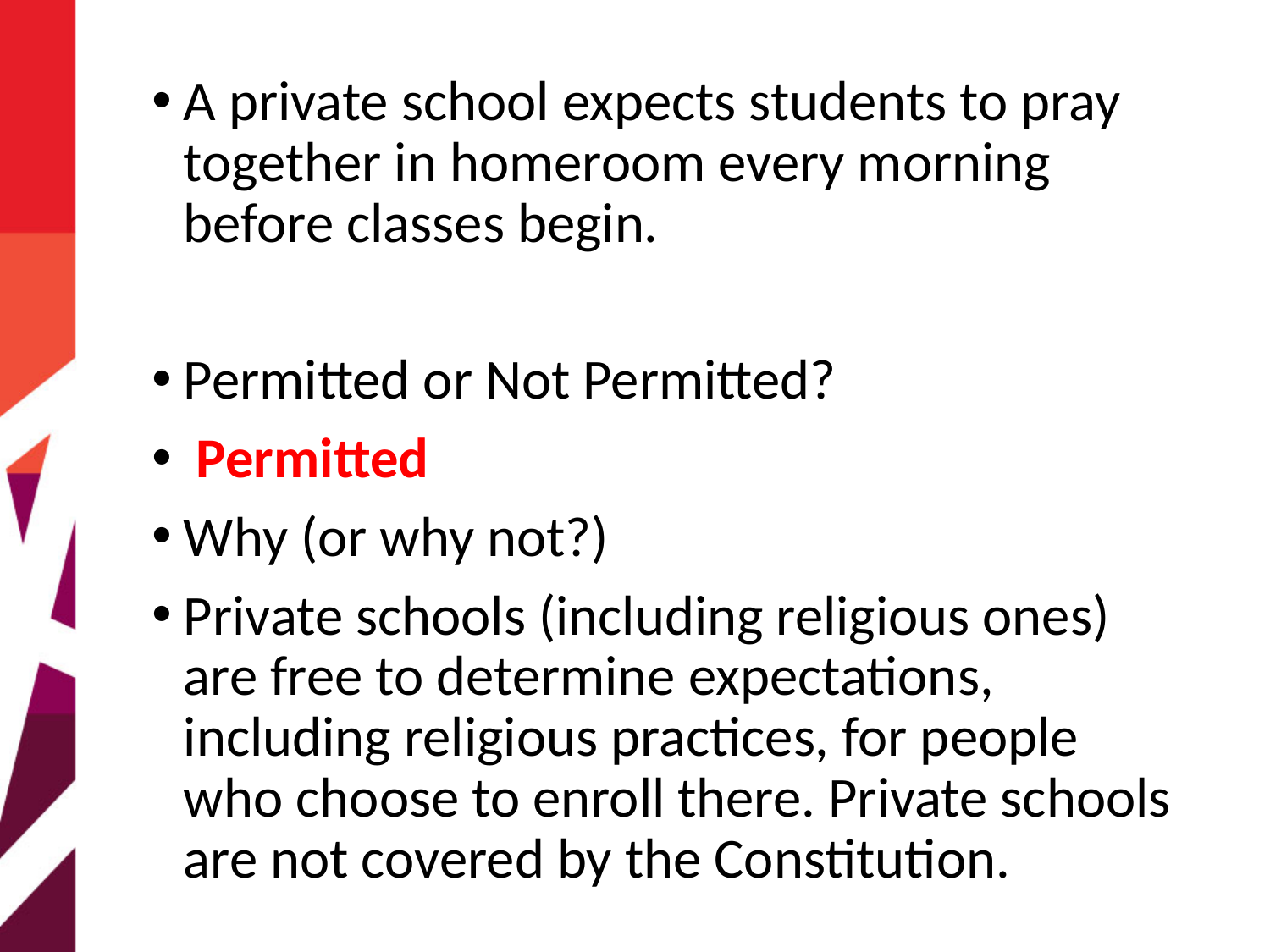

A private school expects students to pray together in homeroom every morning before classes begin.

Permitted or Not Permitted?
 Permitted
Why (or why not?)
Private schools (including religious ones) are free to determine expectations, including religious practices, for people who choose to enroll there. Private schools are not covered by the Constitution.